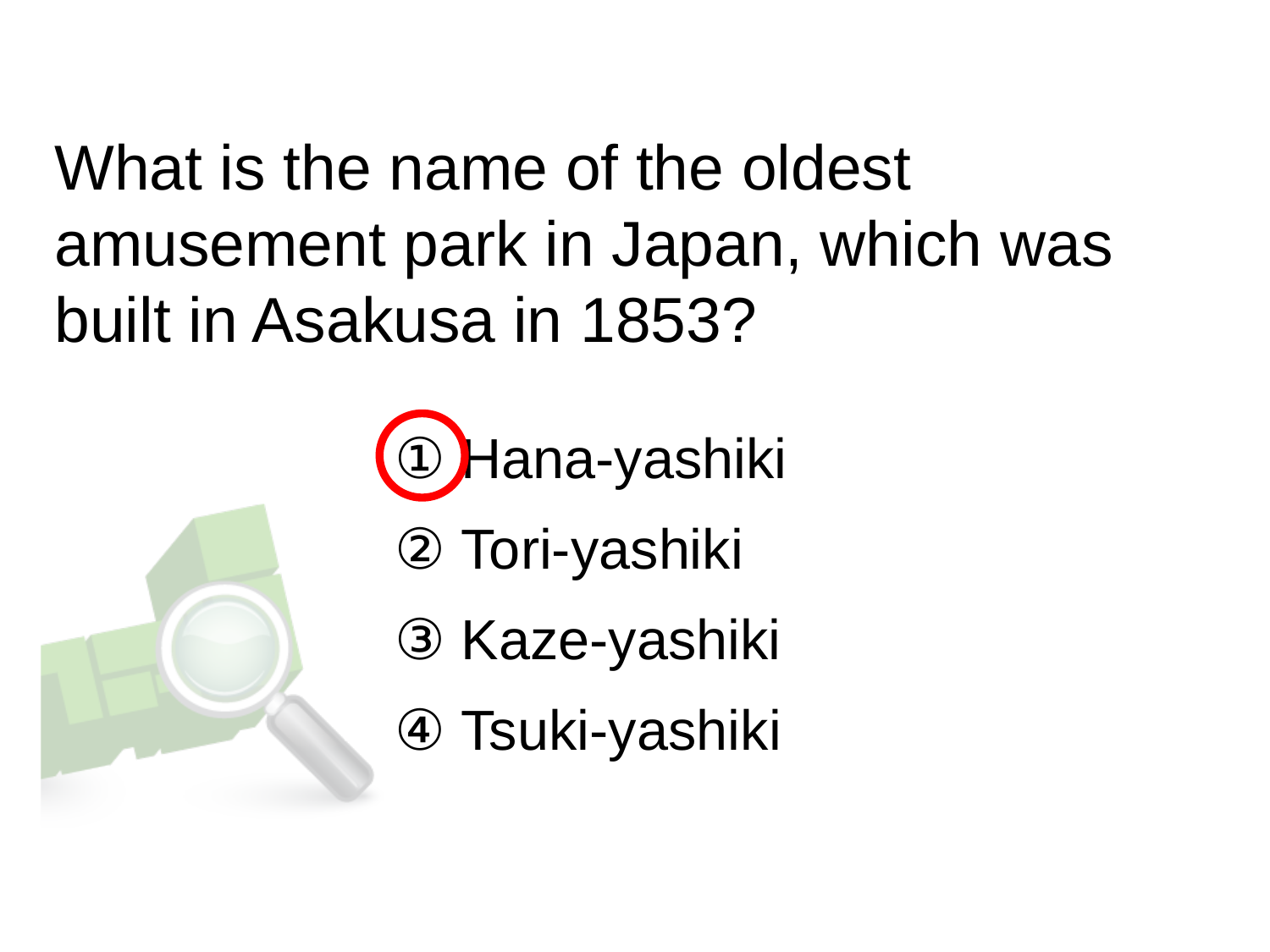

# What is the name of the oldest amusement park in Japan, which was built in Asakusa in 1853?

① Hana-yashiki
② Tori-yashiki
③ Kaze-yashiki
④ Tsuki-yashiki